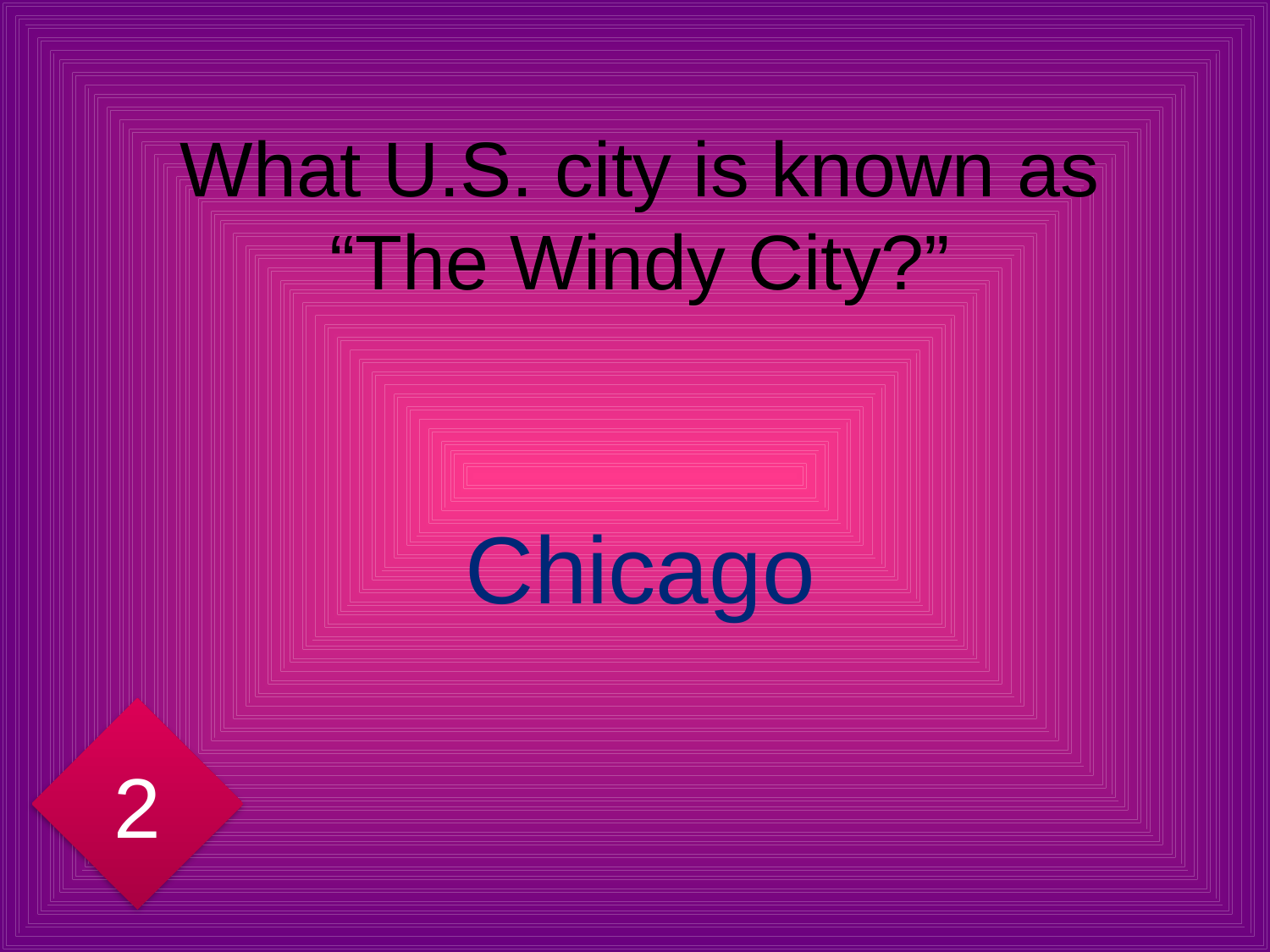

# What U.S. city is known as “The Windy City?”
Chicago
2